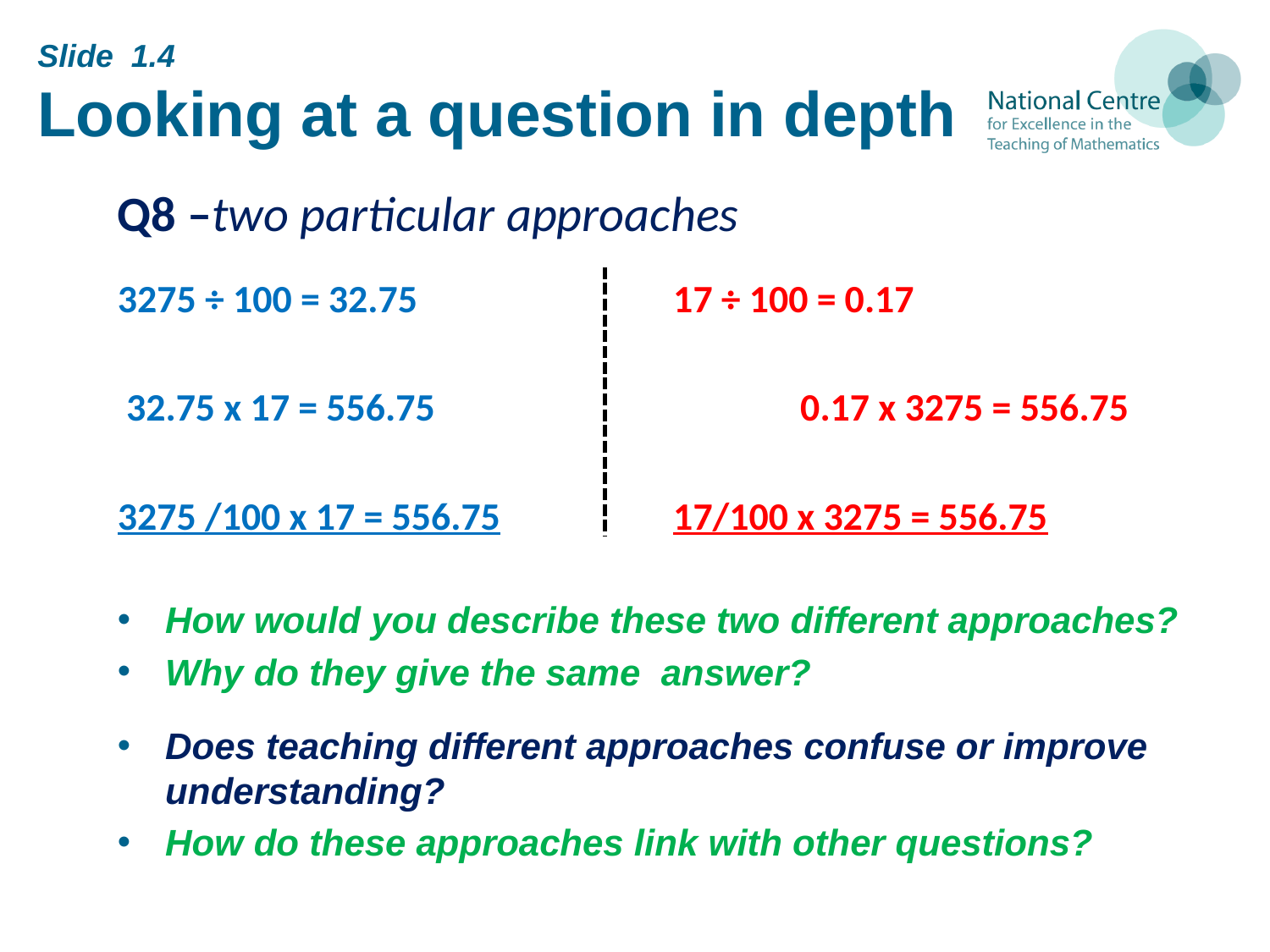

# Slide  1.4 Looking at a question in depth
Q8 –two particular approaches

3275 ÷ 100 = 32.75			17 ÷ 100 = 0.17

 32.75 x 17 = 556.75			0.17 x 3275 = 556.75

3275 /100 x 17 = 556.75		17/100 x 3275 = 556.75

How would you describe these two different approaches?
Why do they give the same  answer?

Does teaching different approaches confuse or improve understanding?
How do these approaches link with other questions?